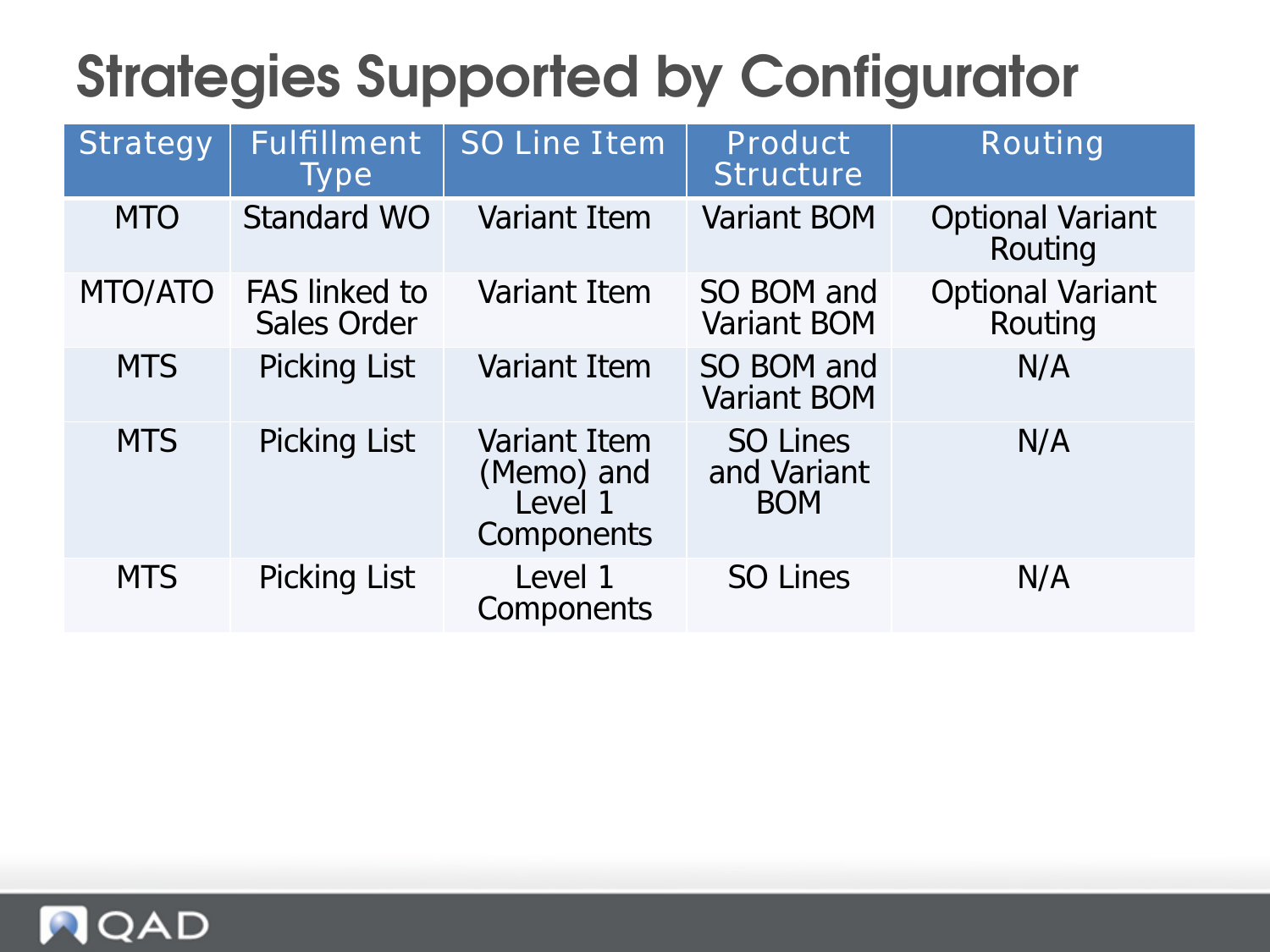

# Strategies Supported by Configurator
| Strategy | Fulfillment Type | SO Line Item | Product Structure | Routing |
| --- | --- | --- | --- | --- |
| MTO | Standard WO | Variant Item | Variant BOM | Optional Variant Routing |
| MTO/ATO | FAS linked to Sales Order | Variant Item | SO BOM and Variant BOM | Optional Variant Routing |
| MTS | Picking List | Variant Item | SO BOM and Variant BOM | N/A |
| MTS | Picking List | Variant Item (Memo) and Level 1 Components | SO Lines and Variant BOM | N/A |
| MTS | Picking List | Level 1 Components | SO Lines | N/A |